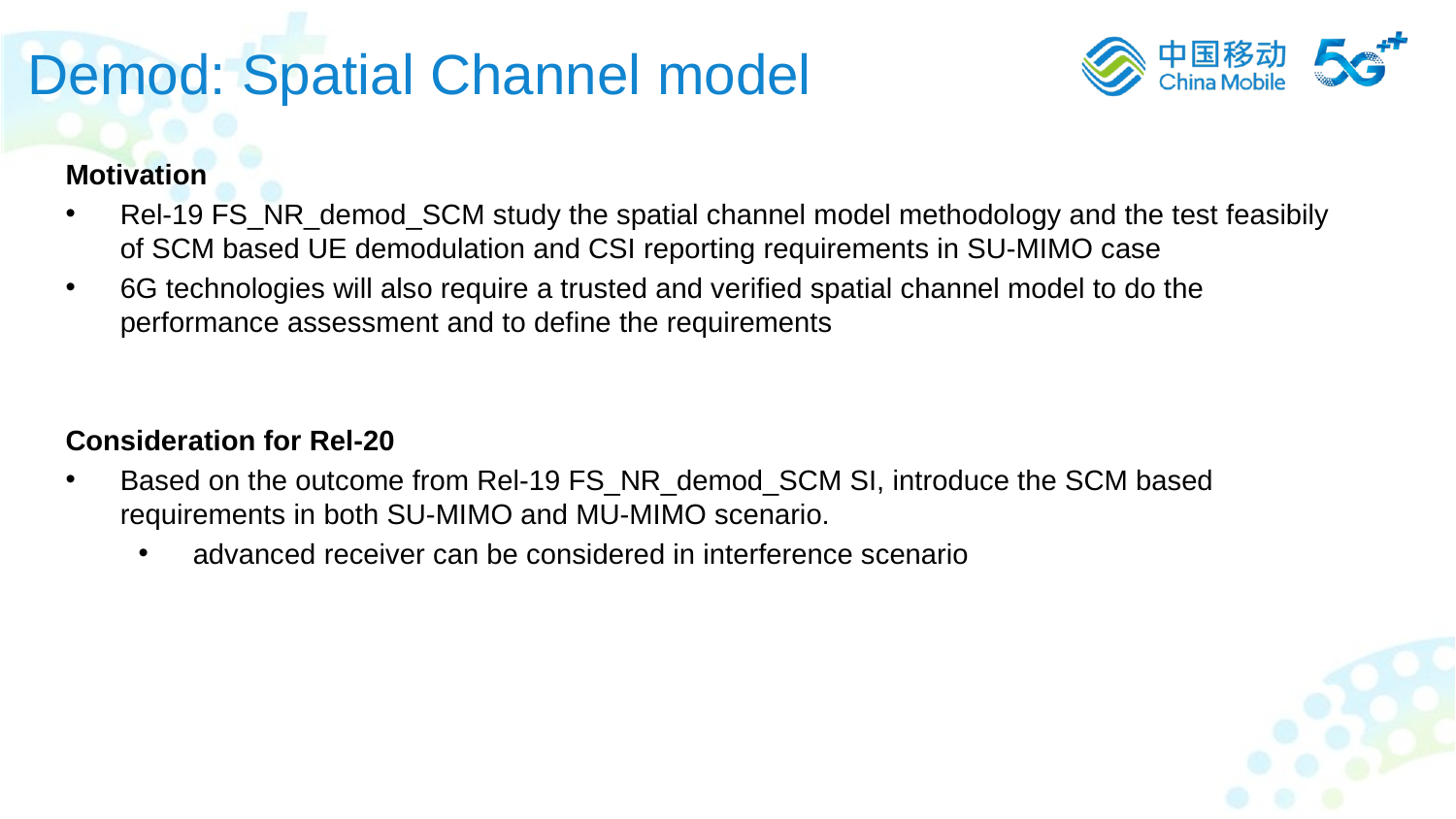

Demod: Spatial Channel model
Motivation
Rel-19 FS_NR_demod_SCM study the spatial channel model methodology and the test feasibily of SCM based UE demodulation and CSI reporting requirements in SU-MIMO case
6G technologies will also require a trusted and verified spatial channel model to do the performance assessment and to define the requirements

Consideration for Rel-20
Based on the outcome from Rel-19 FS_NR_demod_SCM SI, introduce the SCM based requirements in both SU-MIMO and MU-MIMO scenario.
advanced receiver can be considered in interference scenario